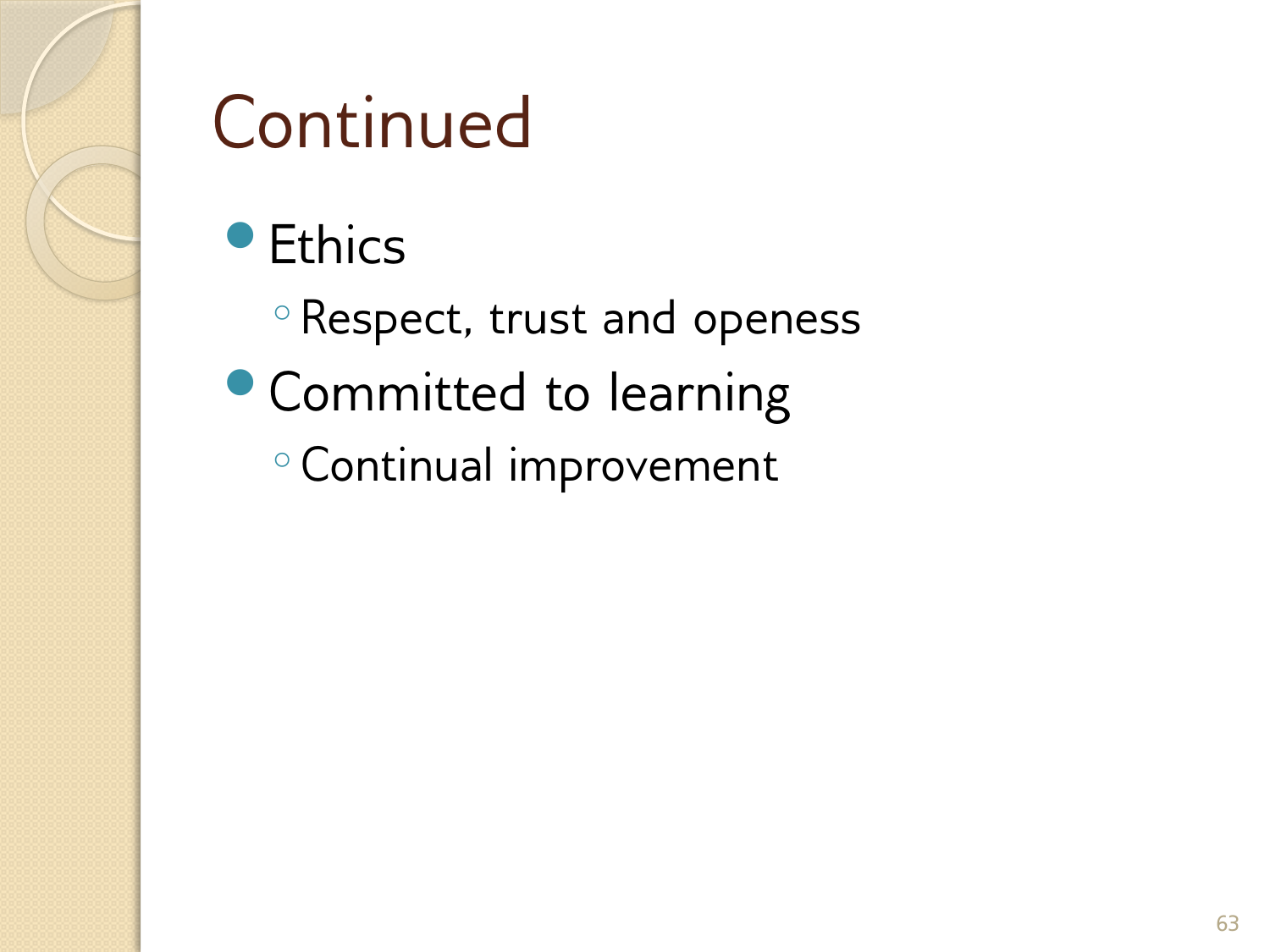

# Continued
Ethics
Respect, trust and openess
Committed to learning
Continual improvement
63